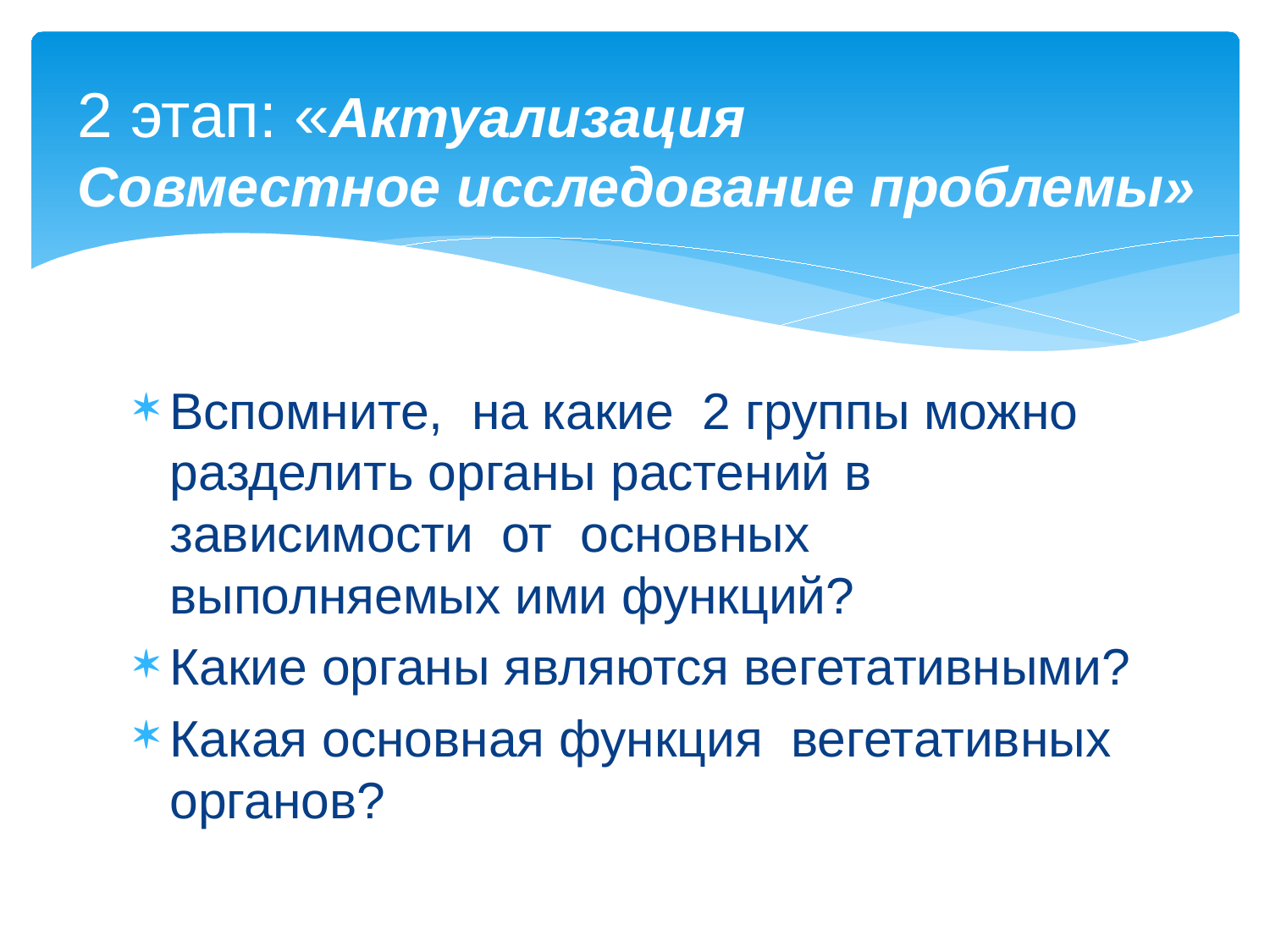

# 2 этап: «Актуализация Совместное исследование проблемы»
Вспомните,  на какие  2 группы можно разделить органы растений в зависимости  от  основных выполняемых ими функций?
Какие органы являются вегетативными?
Какая основная функция  вегетативных органов?